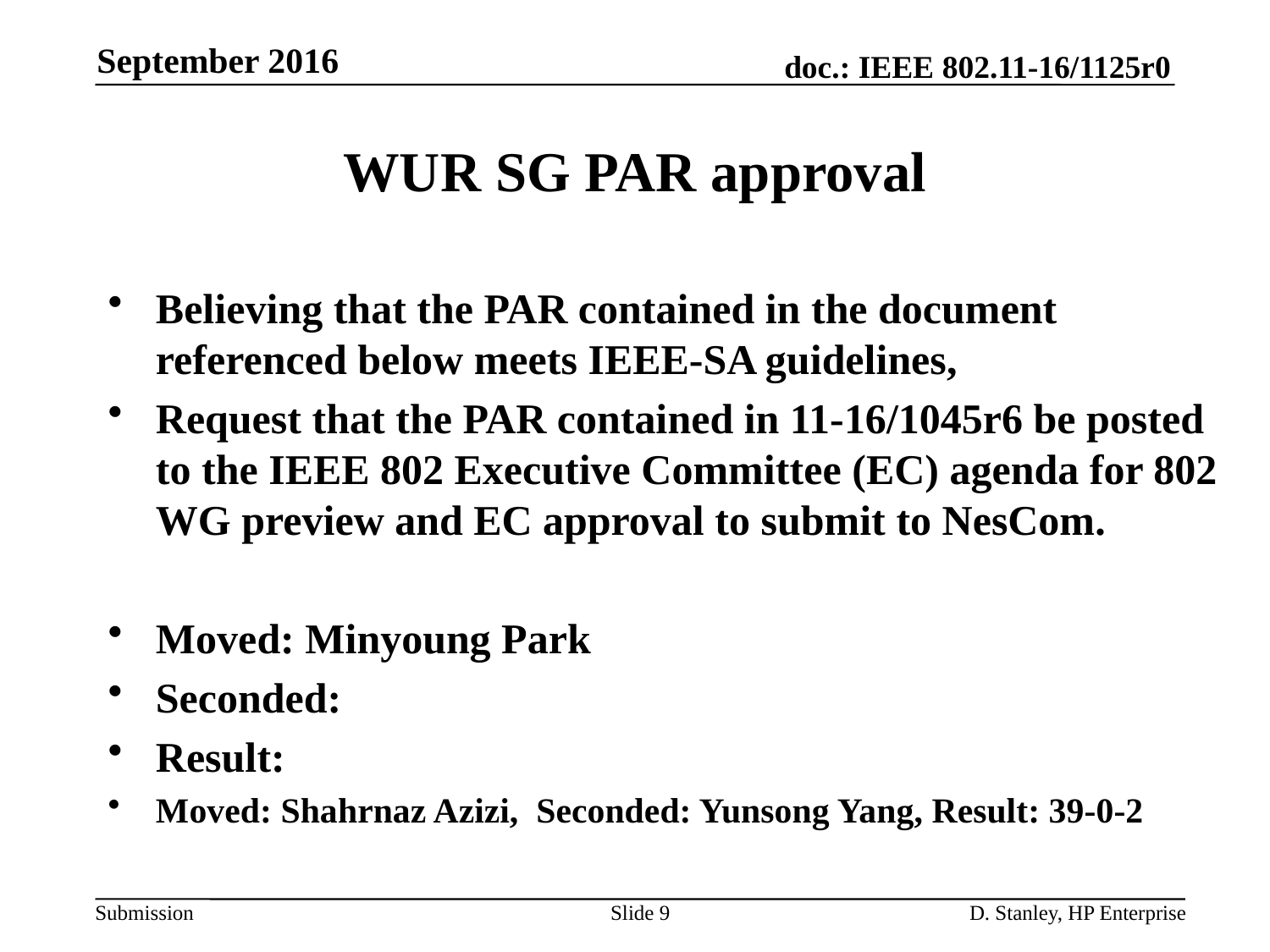

September 2016
# WUR SG PAR approval
Believing that the PAR contained in the document referenced below meets IEEE-SA guidelines,
Request that the PAR contained in 11-16/1045r6 be posted to the IEEE 802 Executive Committee (EC) agenda for 802 WG preview and EC approval to submit to NesCom.

Moved: Minyoung Park
Seconded:
Result:
Moved: Shahrnaz Azizi,  Seconded: Yunsong Yang, Result: 39-0-2

Slide 9
D. Stanley, HP Enterprise